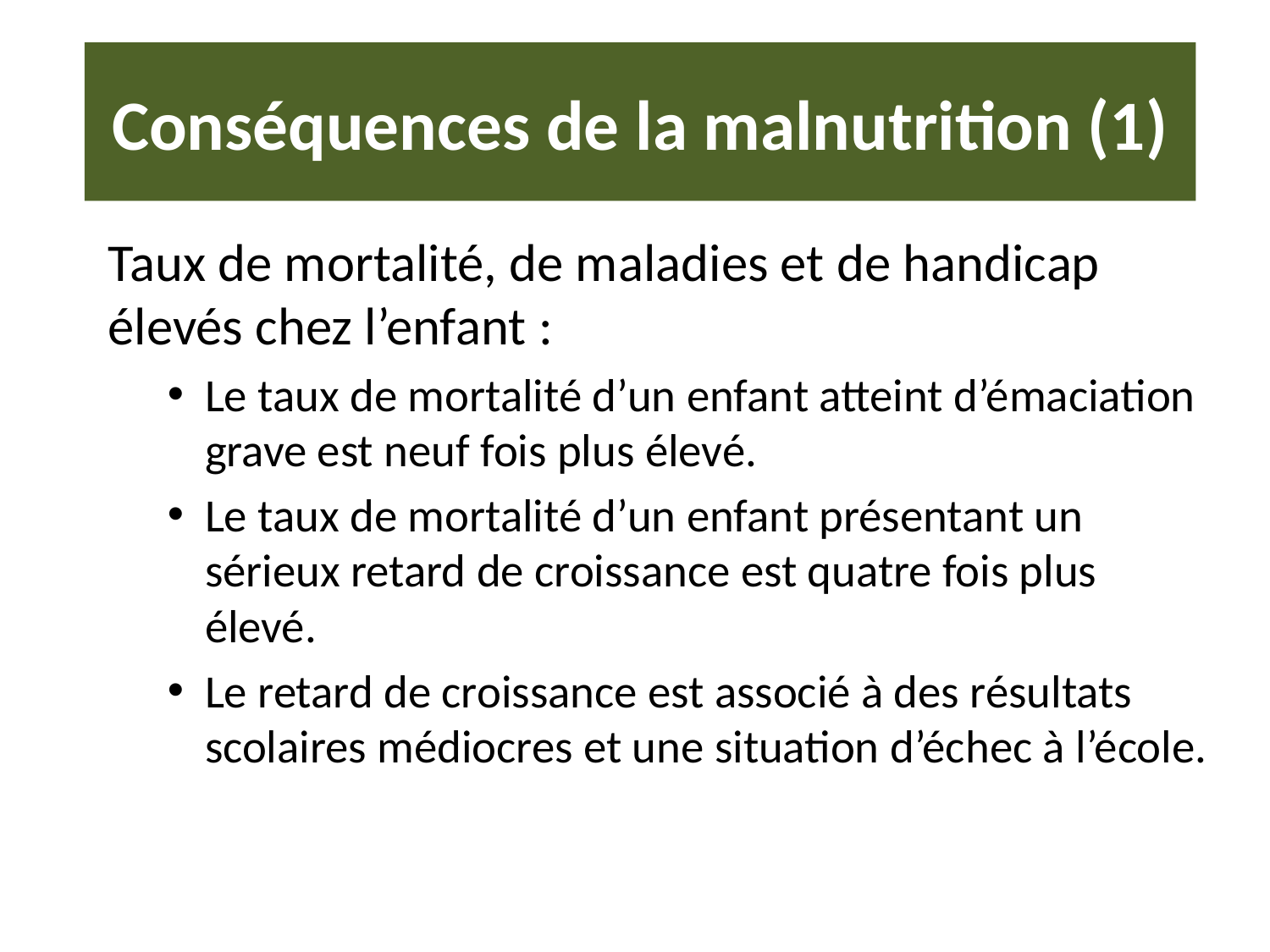

# Conséquences de la malnutrition (1)
Taux de mortalité, de maladies et de handicap élevés chez l’enfant :
Le taux de mortalité d’un enfant atteint d’émaciation grave est neuf fois plus élevé.
Le taux de mortalité d’un enfant présentant un sérieux retard de croissance est quatre fois plus élevé.
Le retard de croissance est associé à des résultats scolaires médiocres et une situation d’échec à l’école.